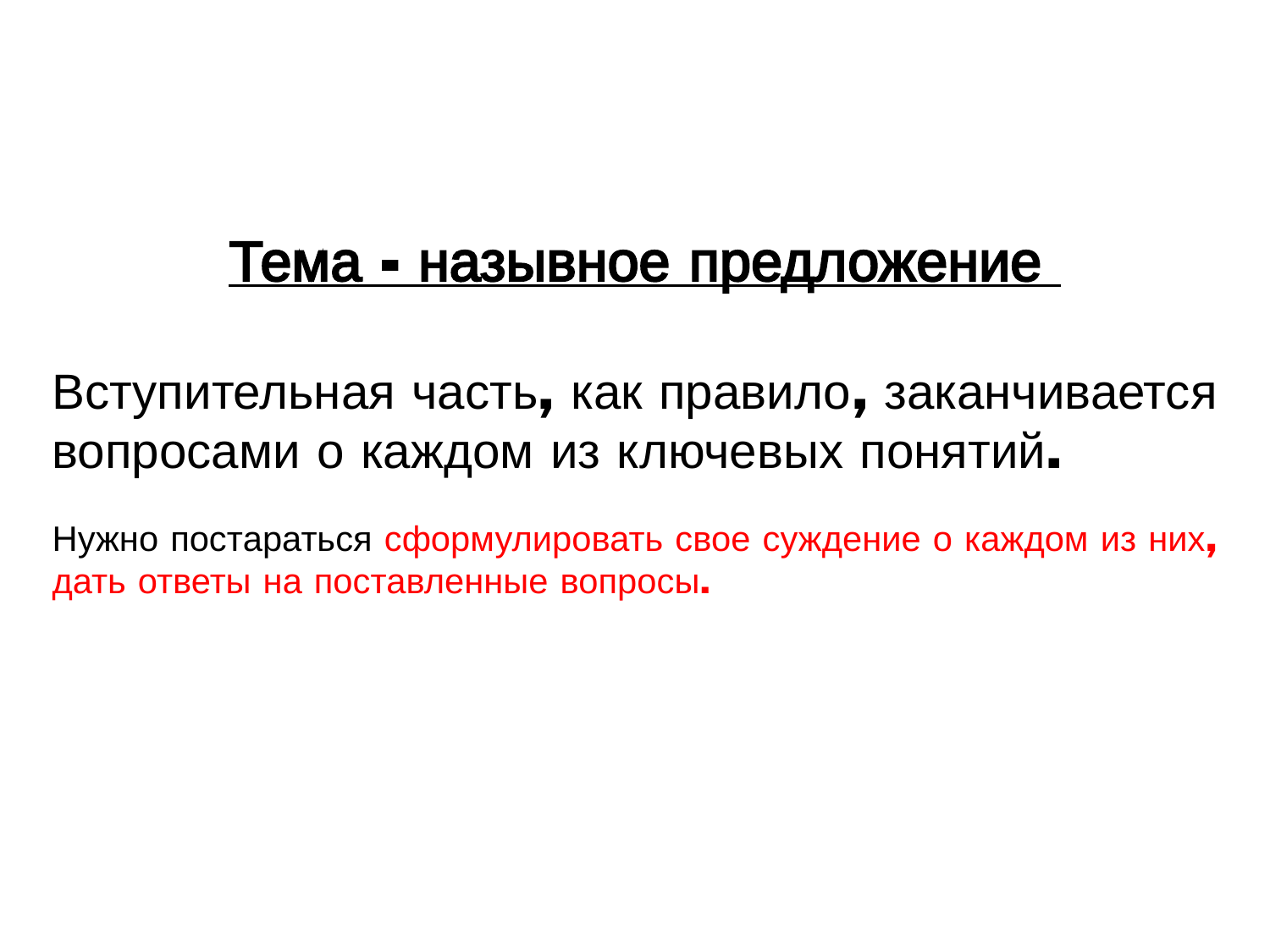

Тема - назывное предложение

Вступительная часть, как правило, заканчивается вопросами о каждом из ключевых понятий.

Нужно постараться сформулировать свое суждение о каждом из них, дать ответы на поставленные вопросы.